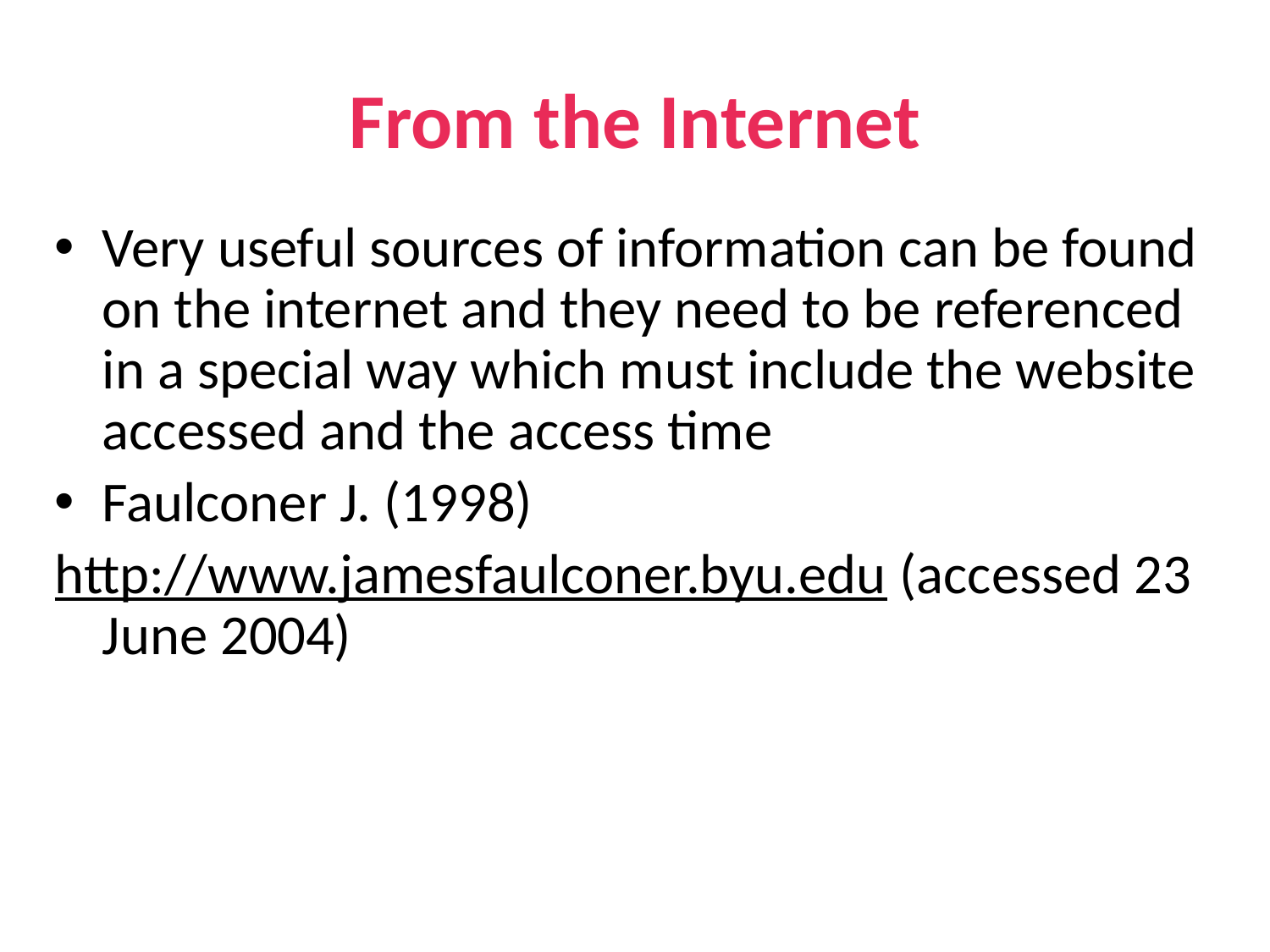

# From the Internet
Very useful sources of information can be found on the internet and they need to be referenced in a special way which must include the website accessed and the access time
Faulconer J. (1998)
http://www.jamesfaulconer.byu.edu (accessed 23 June 2004)